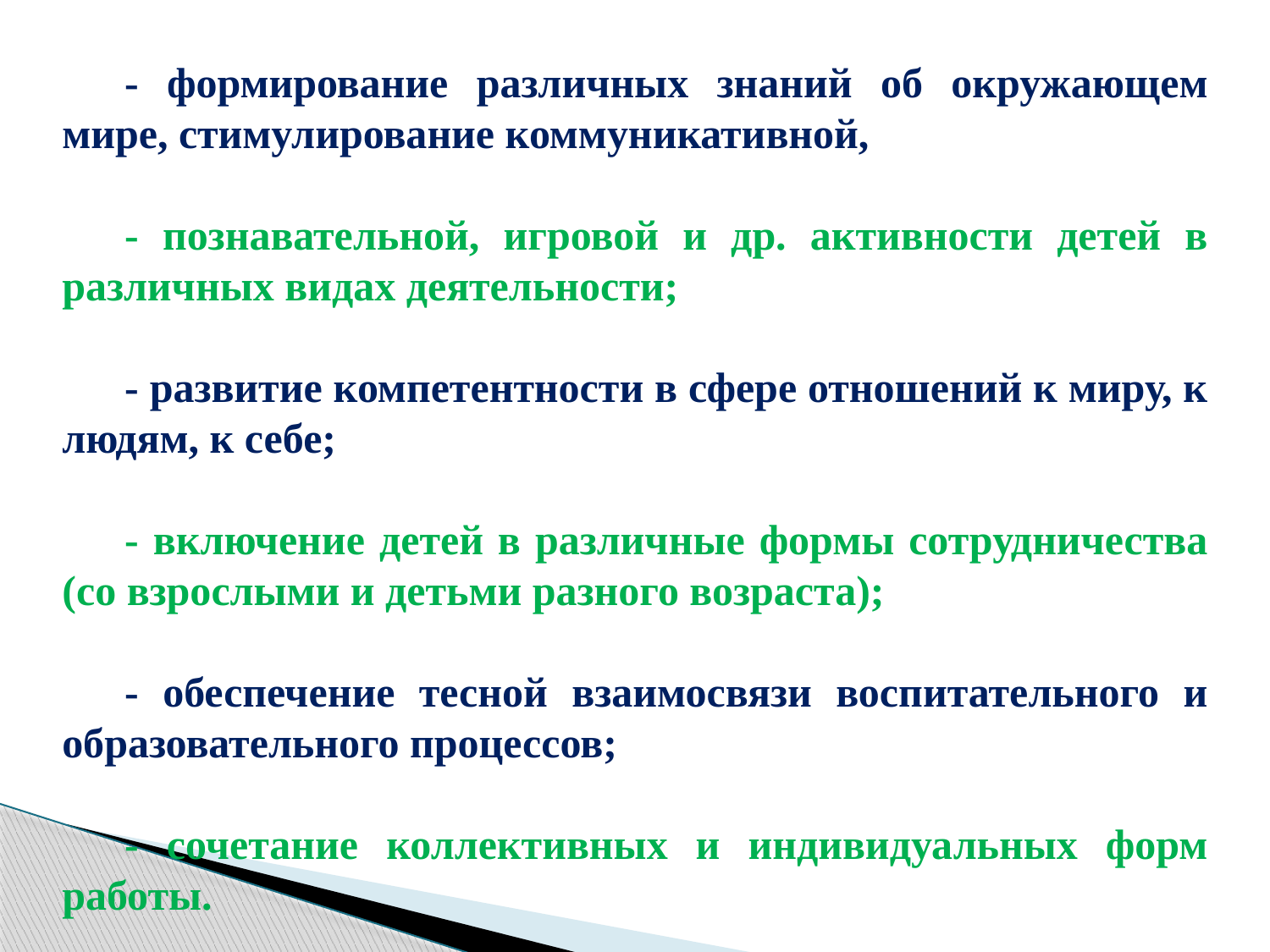

- формирование различных знаний об окружающем мире, стимулирование коммуникативной,

- познавательной, игровой и др. активности детей в различных видах деятельности;

- развитие компетентности в сфере отношений к миру, к людям, к себе;

- включение детей в различные формы сотрудничества (со взрослыми и детьми разного возраста);

- обеспечение тесной взаимосвязи воспитательного и образовательного процессов;

- сочетание коллективных и индивидуальных форм работы.